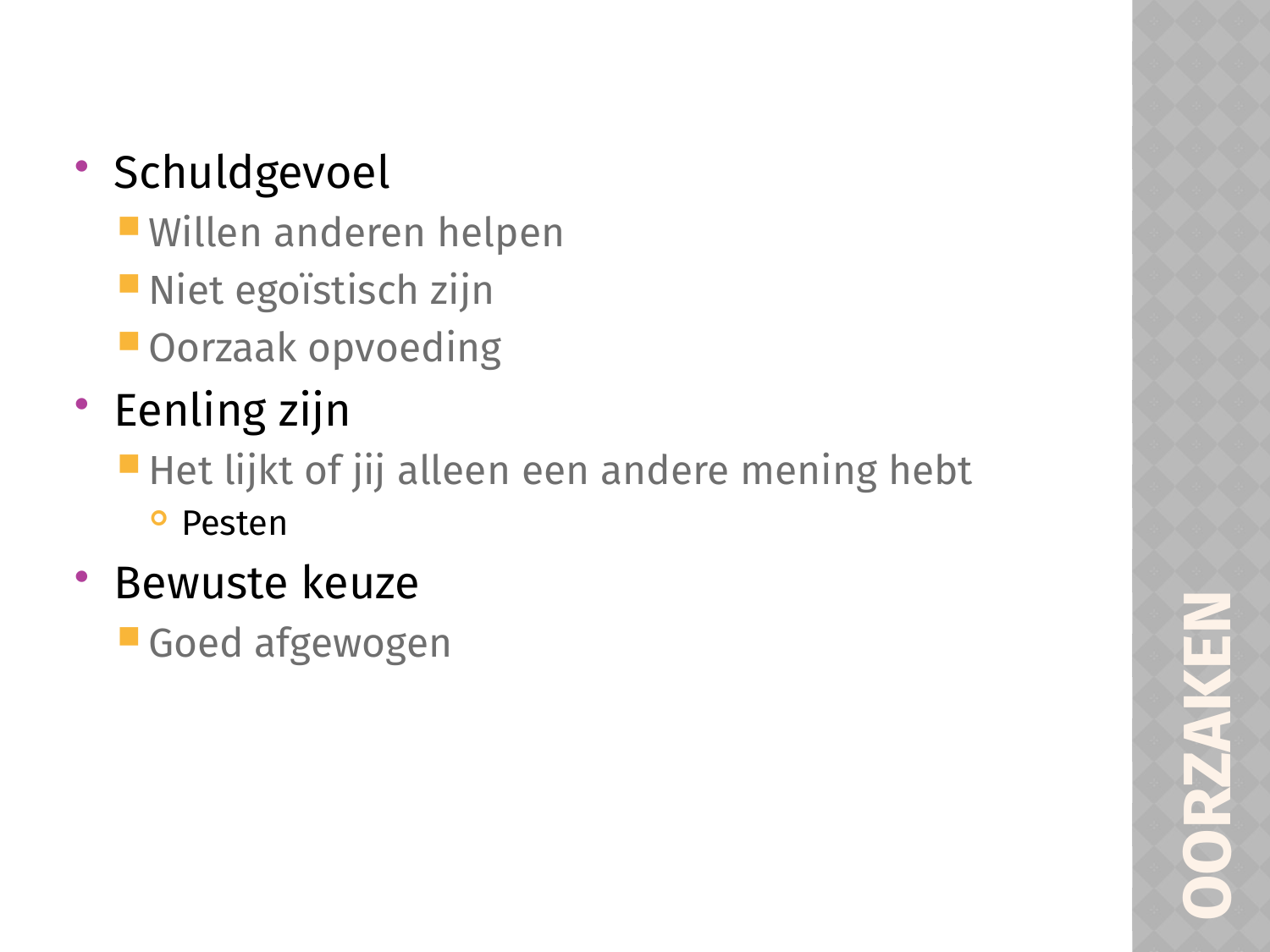

Schuldgevoel
Willen anderen helpen
Niet egoïstisch zijn
Oorzaak opvoeding
Eenling zijn
Het lijkt of jij alleen een andere mening hebt
Pesten
Bewuste keuze
Goed afgewogen

oorzaken